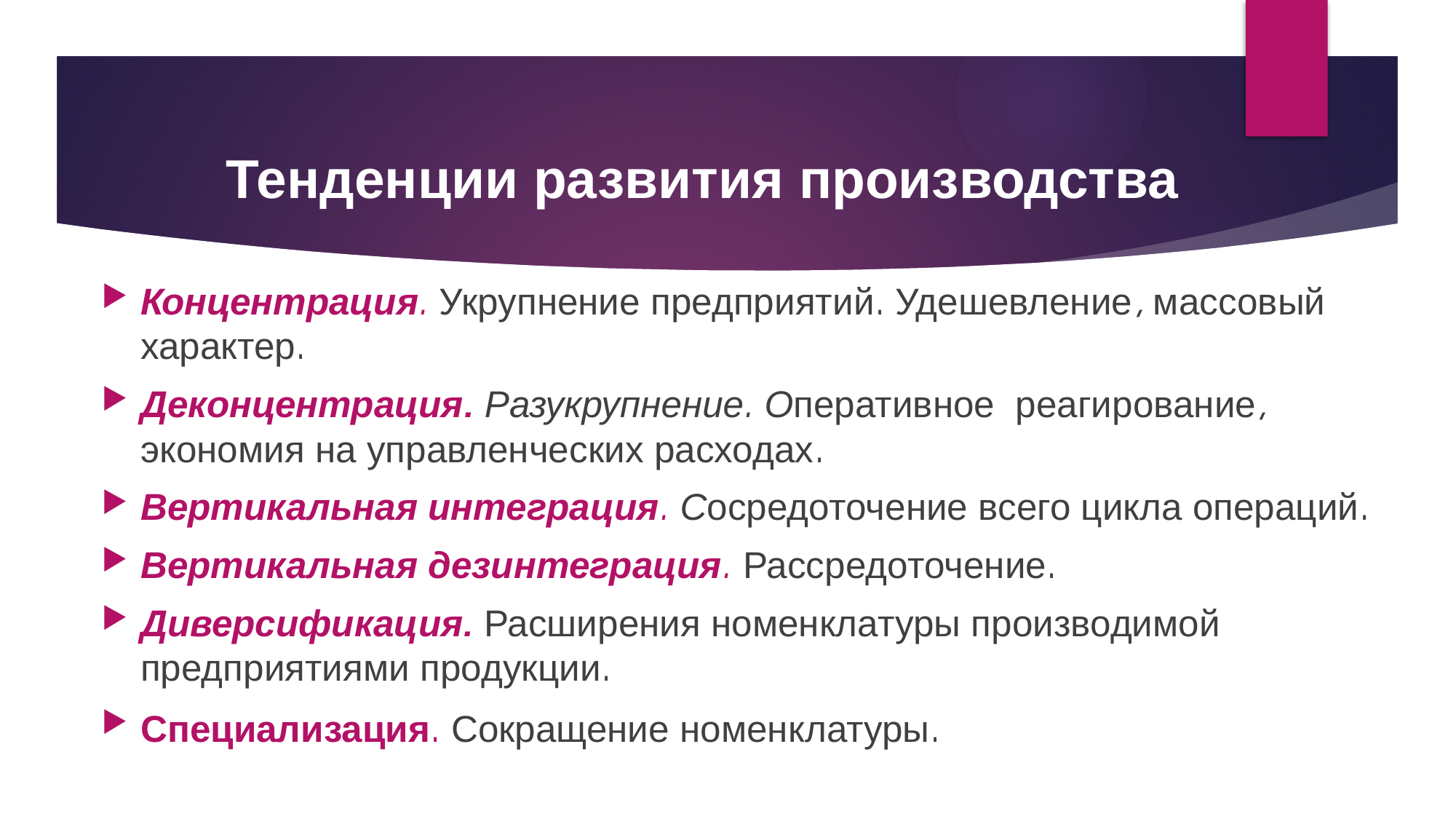

# Тенденции развития производства
Концентрация. Укрупнение предприятий. Удешевление, массовый характер.
Деконцентрация. Разукрупнение. Оперативное  реагирование, экономия на управленческих расходах.
Вертикальная интеграция. Сосредоточение всего цикла операций.
Вертикальная дезинтеграция. Рассредоточение.
Диверсификация. Расширения номенклатуры производимой предприятиями продукции.
Специализация. Сокращение номенклатуры.